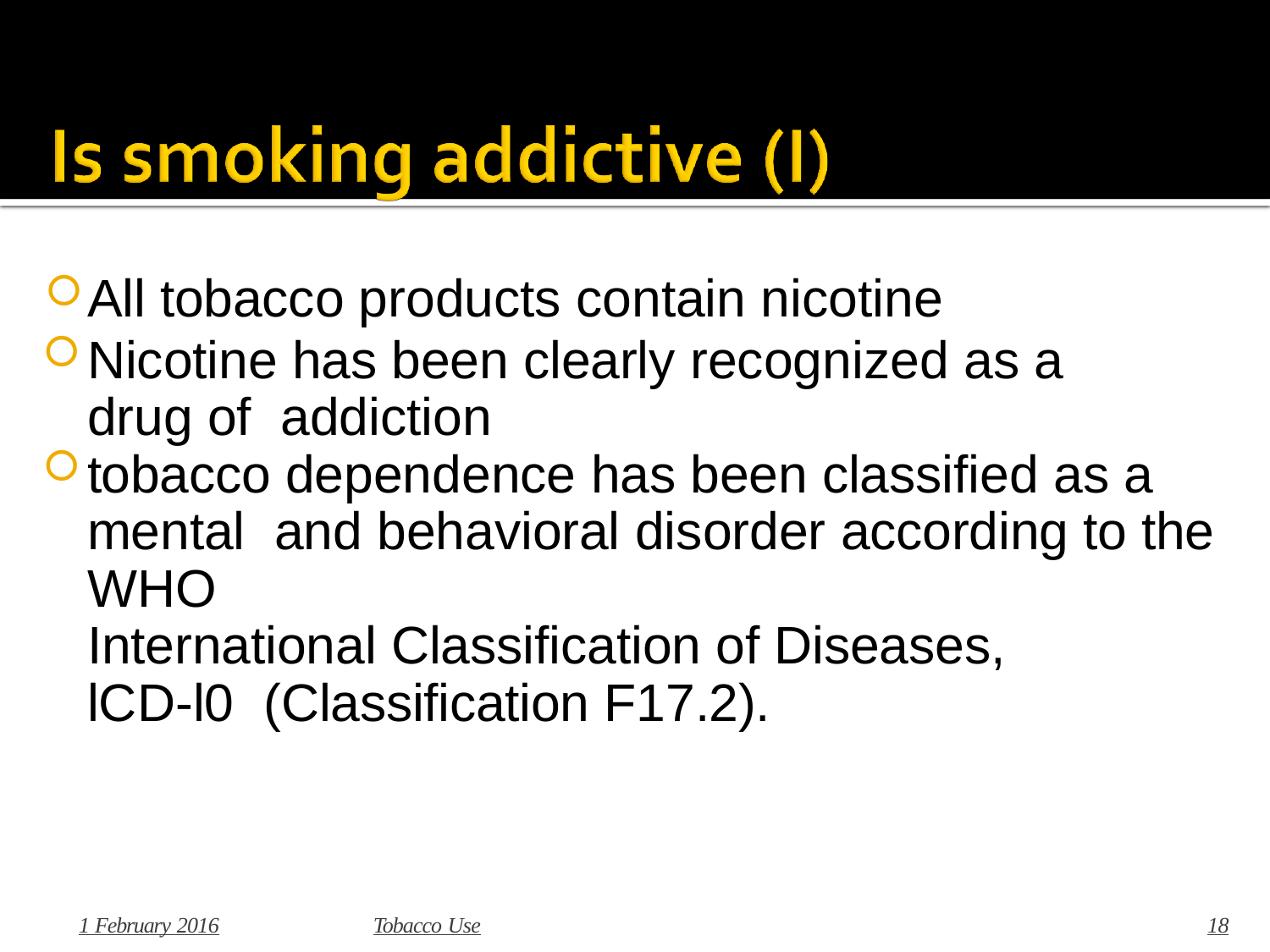

# All tobacco products contain nicotine
Nicotine has been clearly recognized as a drug of  addiction
tobacco dependence has been classified as a mental  and behavioral disorder according to the WHO
International Classification of Diseases, lCD-l0  (Classification F17.2).
1 February 2016
Tobacco Use
18